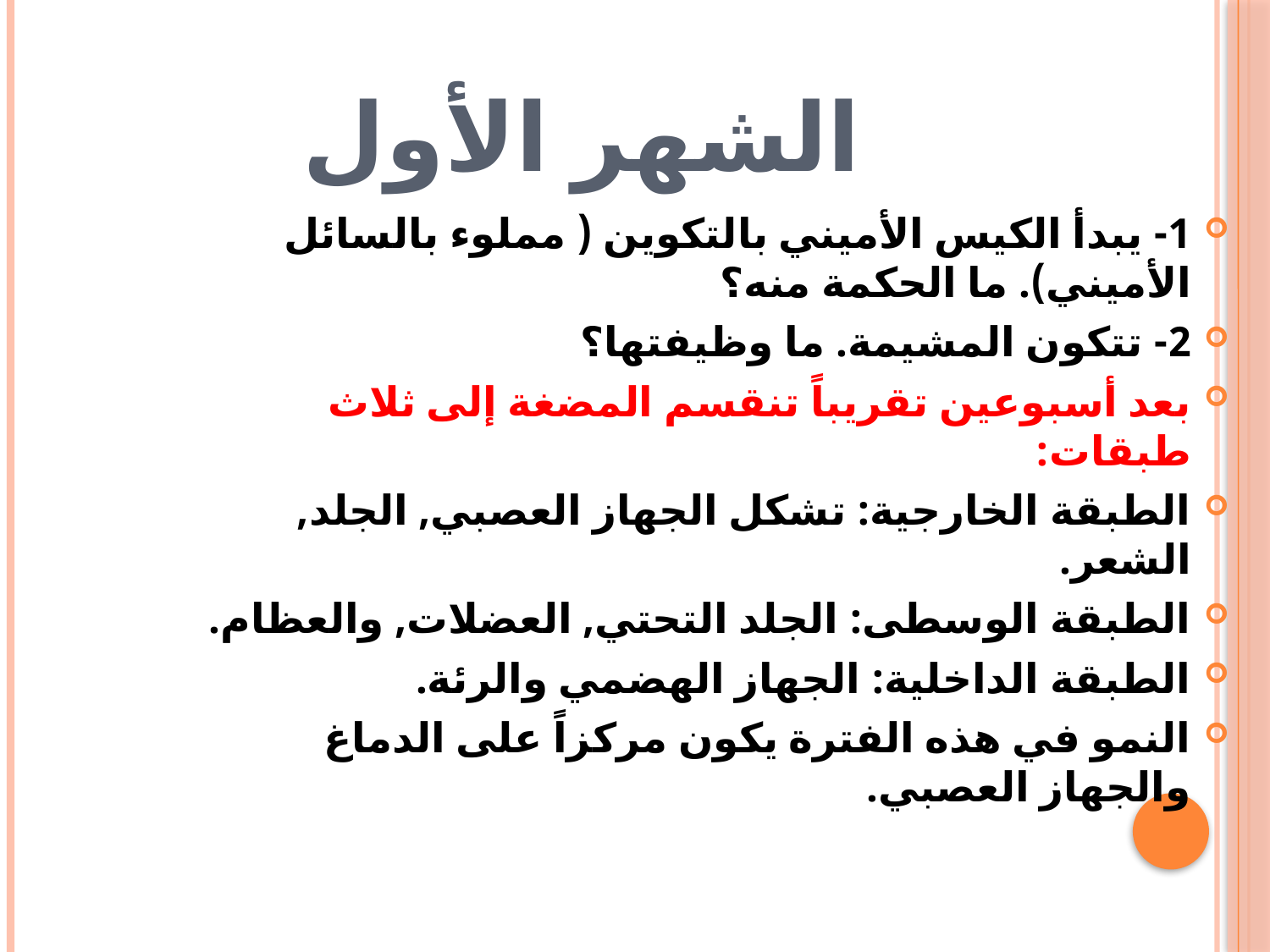

# الشهر الأول
1- يبدأ الكيس الأميني بالتكوين ( مملوء بالسائل الأميني). ما الحكمة منه؟
2- تتكون المشيمة. ما وظيفتها؟
بعد أسبوعين تقريباً تنقسم المضغة إلى ثلاث طبقات:
الطبقة الخارجية: تشكل الجهاز العصبي, الجلد, الشعر.
الطبقة الوسطى: الجلد التحتي, العضلات, والعظام.
الطبقة الداخلية: الجهاز الهضمي والرئة.
النمو في هذه الفترة يكون مركزاً على الدماغ والجهاز العصبي.